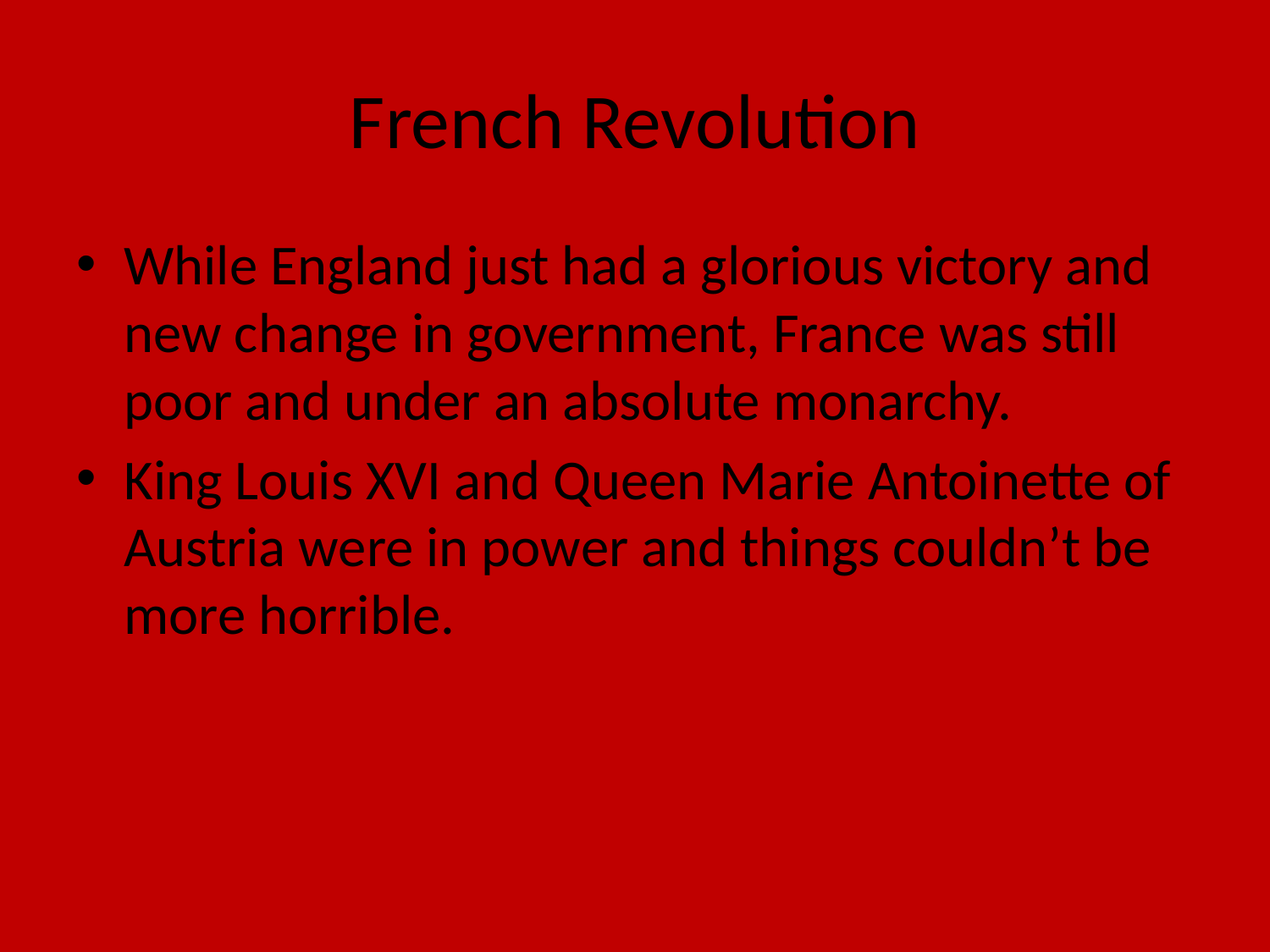

# French Revolution
While England just had a glorious victory and new change in government, France was still poor and under an absolute monarchy.
King Louis XVI and Queen Marie Antoinette of Austria were in power and things couldn’t be more horrible.